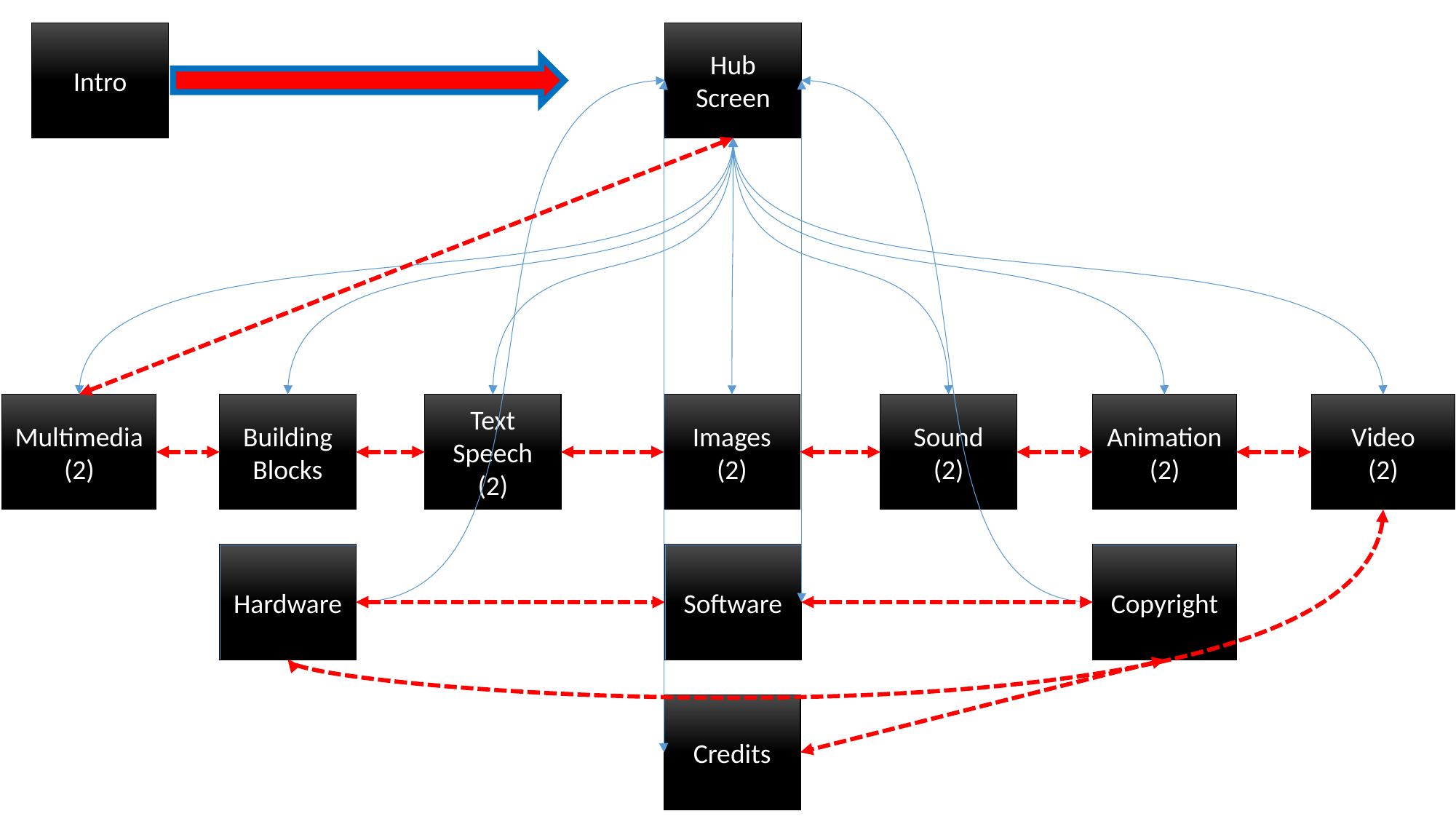

Intro
Hub
Screen

Multimedia
(2)
Building Blocks
Text Speech
(2)
Images
(2)
Sound
(2)
Animation
(2)
Video
(2)
Hardware
Software
Copyright
Credits